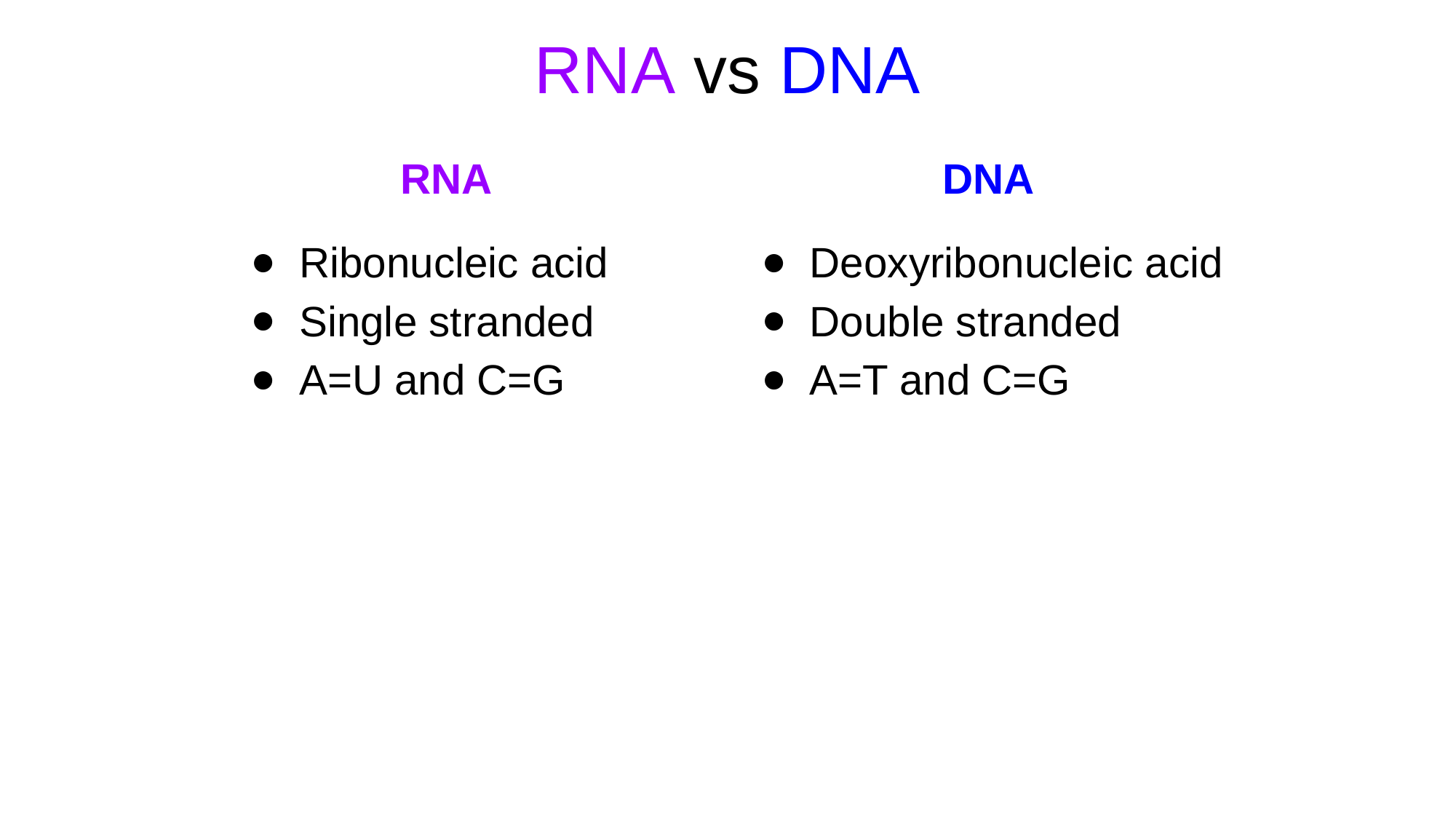

# RNA vs DNA
RNA
DNA
Ribonucleic acid
Single stranded
A=U and C=G
Deoxyribonucleic acid
Double stranded
A=T and C=G